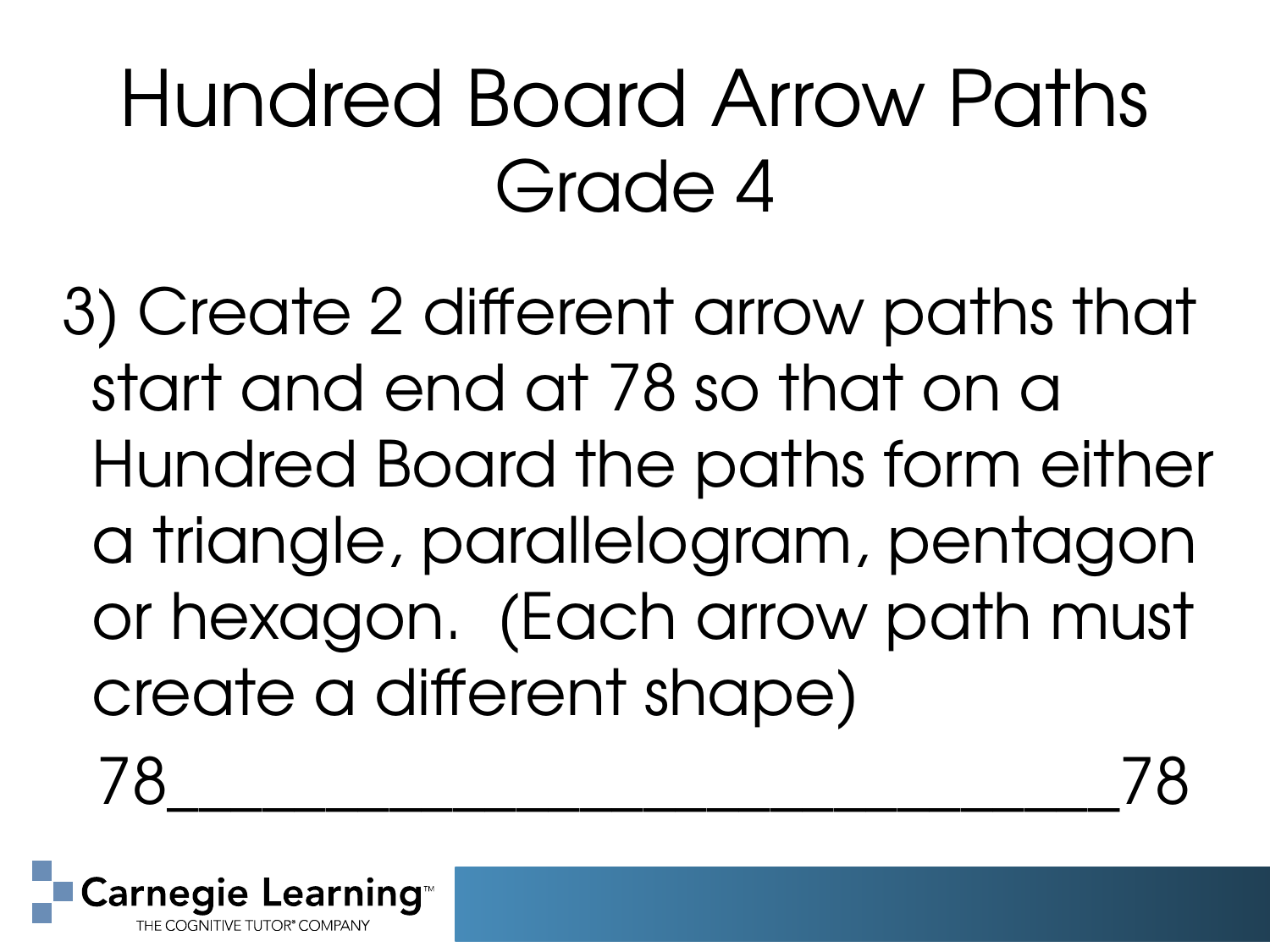

# Hundred Board Arrow Paths Grade 4
 3) Create 2 different arrow paths that start and end at 78 so that on a Hundred Board the paths form either a triangle, parallelogram, pentagon or hexagon.  (Each arrow path must create a different shape)
   78______________________________78